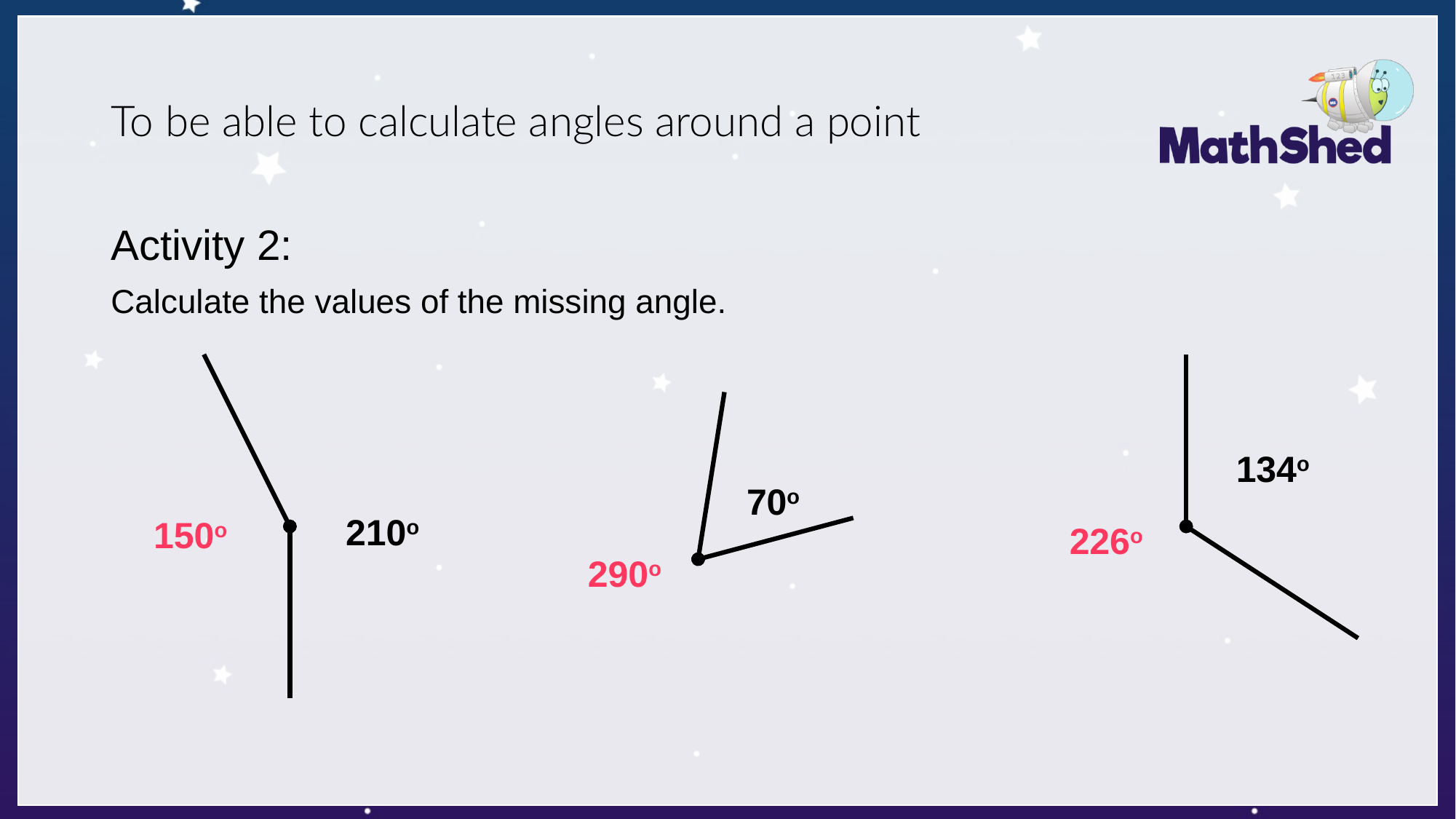

# To be able to calculate angles around a point
Activity 2:
Calculate the values of the missing angle.

134o
70o
210o
150o
226o
290o